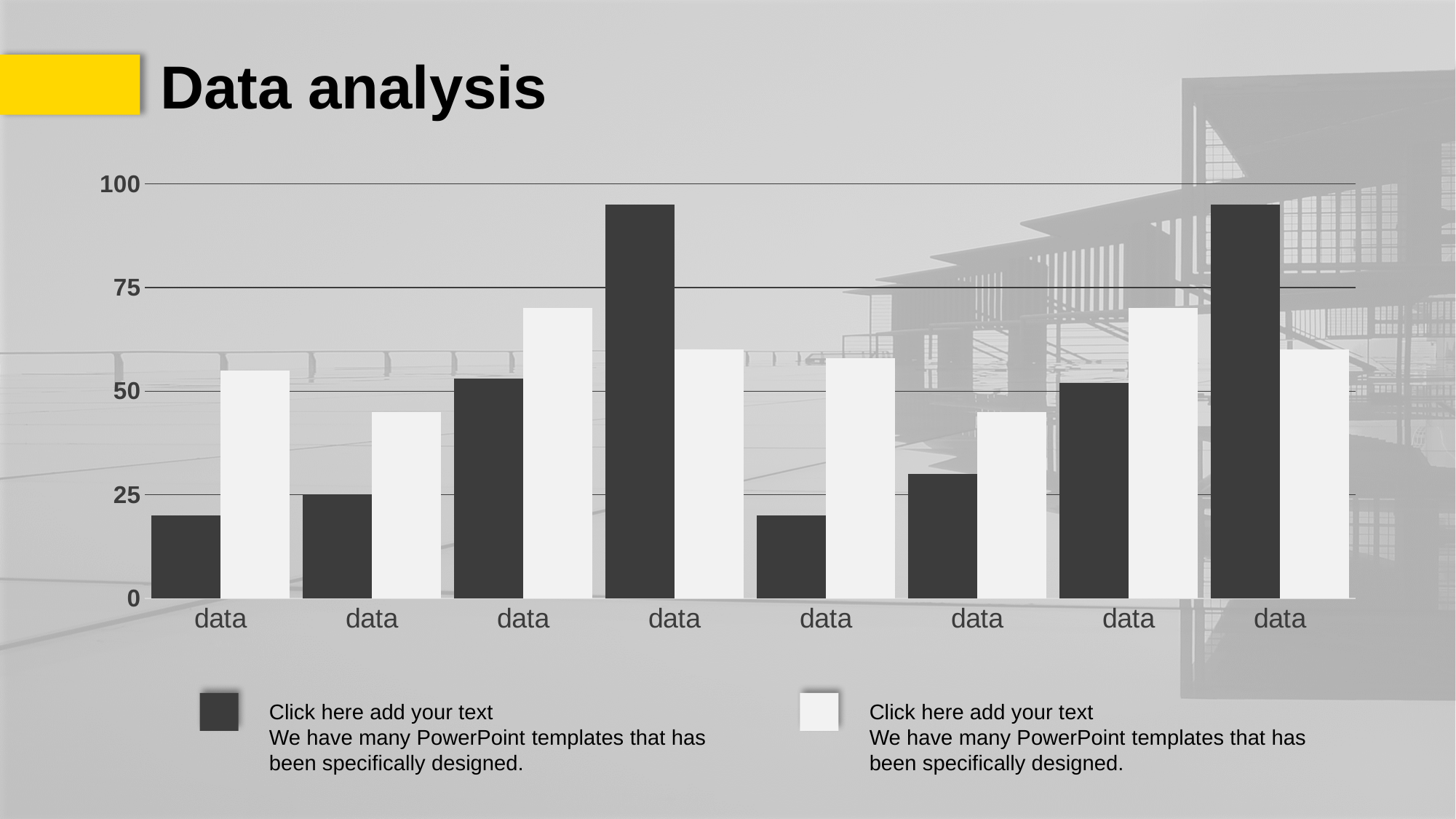

Data analysis

### Chart

| Category | Series 1 | Series 2 |
|---|---|---|
| data | 20.0 | 55.0 |
| data | 25.0 | 45.0 |
| data | 53.0 | 70.0 |
| data | 95.0 | 60.0 |
| data | 20.0 | 58.0 |
| data | 30.0 | 45.0 |
| data | 52.0 | 70.0 |
| data | 95.0 | 60.0 |
Click here add your text
We have many PowerPoint templates that has been specifically designed.

Click here add your text
We have many PowerPoint templates that has been specifically designed.